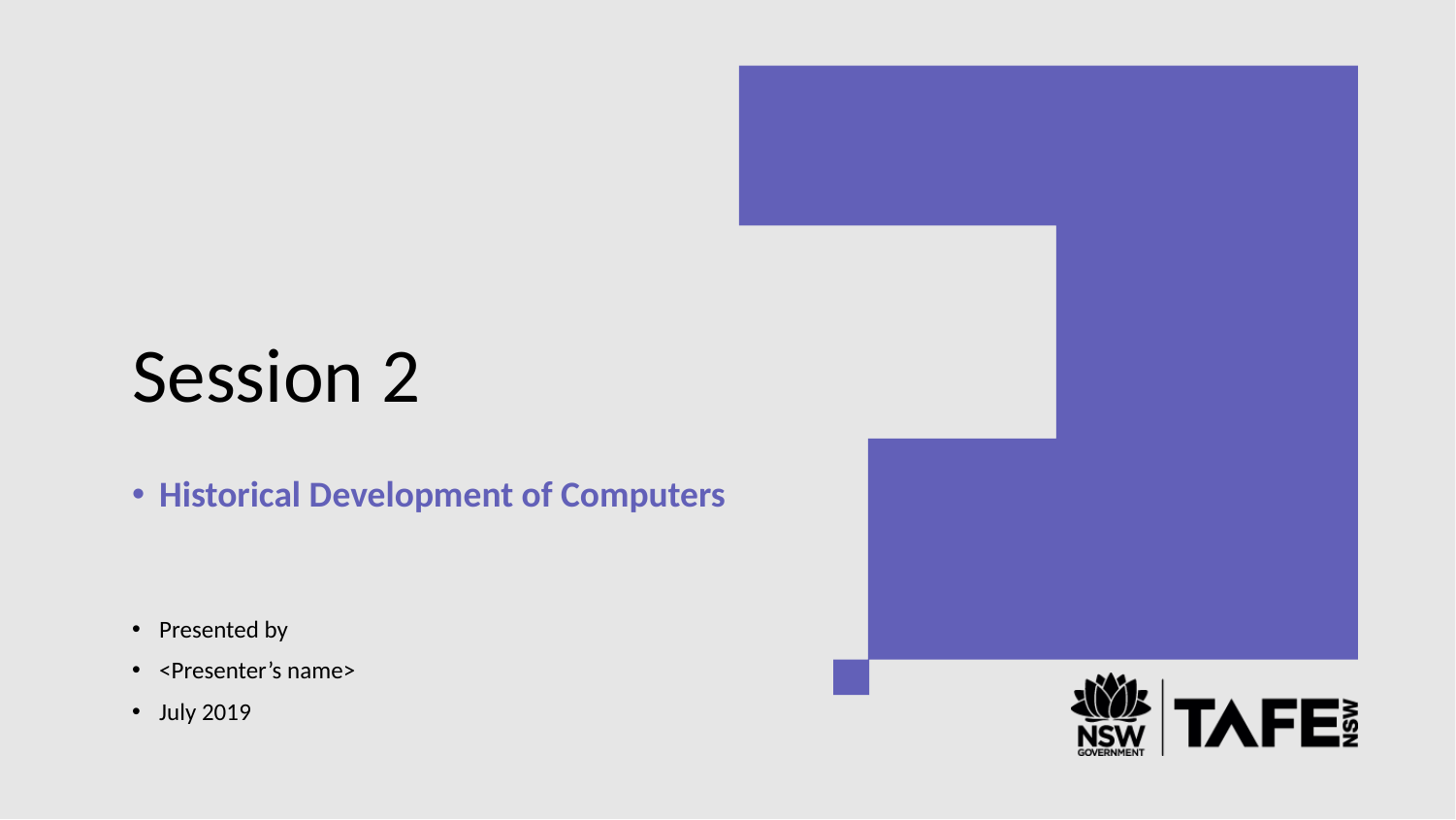

# Session 2
Historical Development of Computers
Presented by
<Presenter’s name>
July 2019